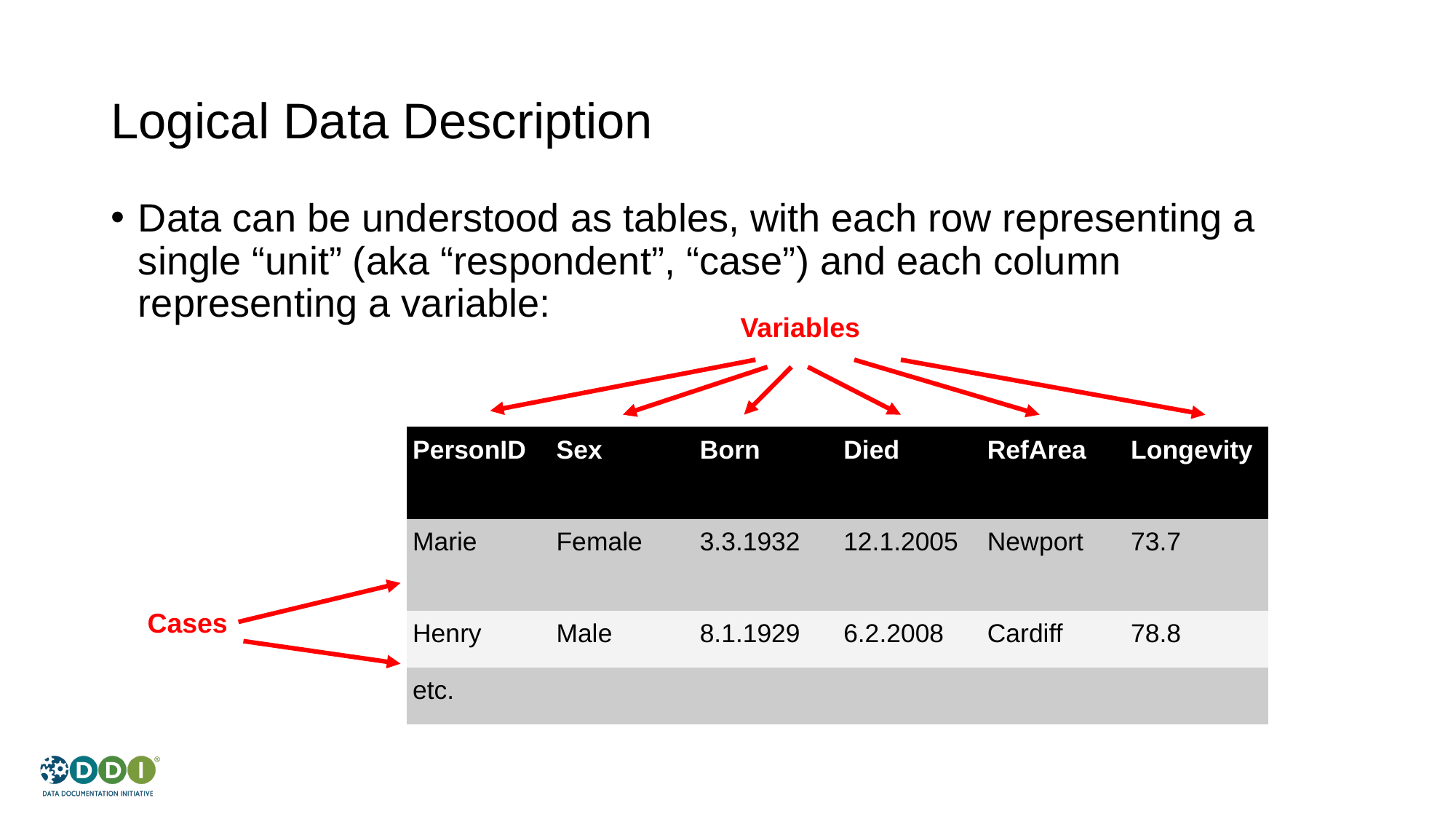

# Logical Data Description

Variables
| PersonID | Sex | Born | Died | RefArea | Longevity |
| --- | --- | --- | --- | --- | --- |
| Marie | Female | 3.3.1932 | 12.1.2005 | Newport | 73.7 |
| Henry | Male | 8.1.1929 | 6.2.2008 | Cardiff | 78.8 |
| etc. |  |  |  |  |  |
Cases
Data can be understood as tables, with each row representing a single “unit” (aka “respondent”, “case”) and each column representing a variable: